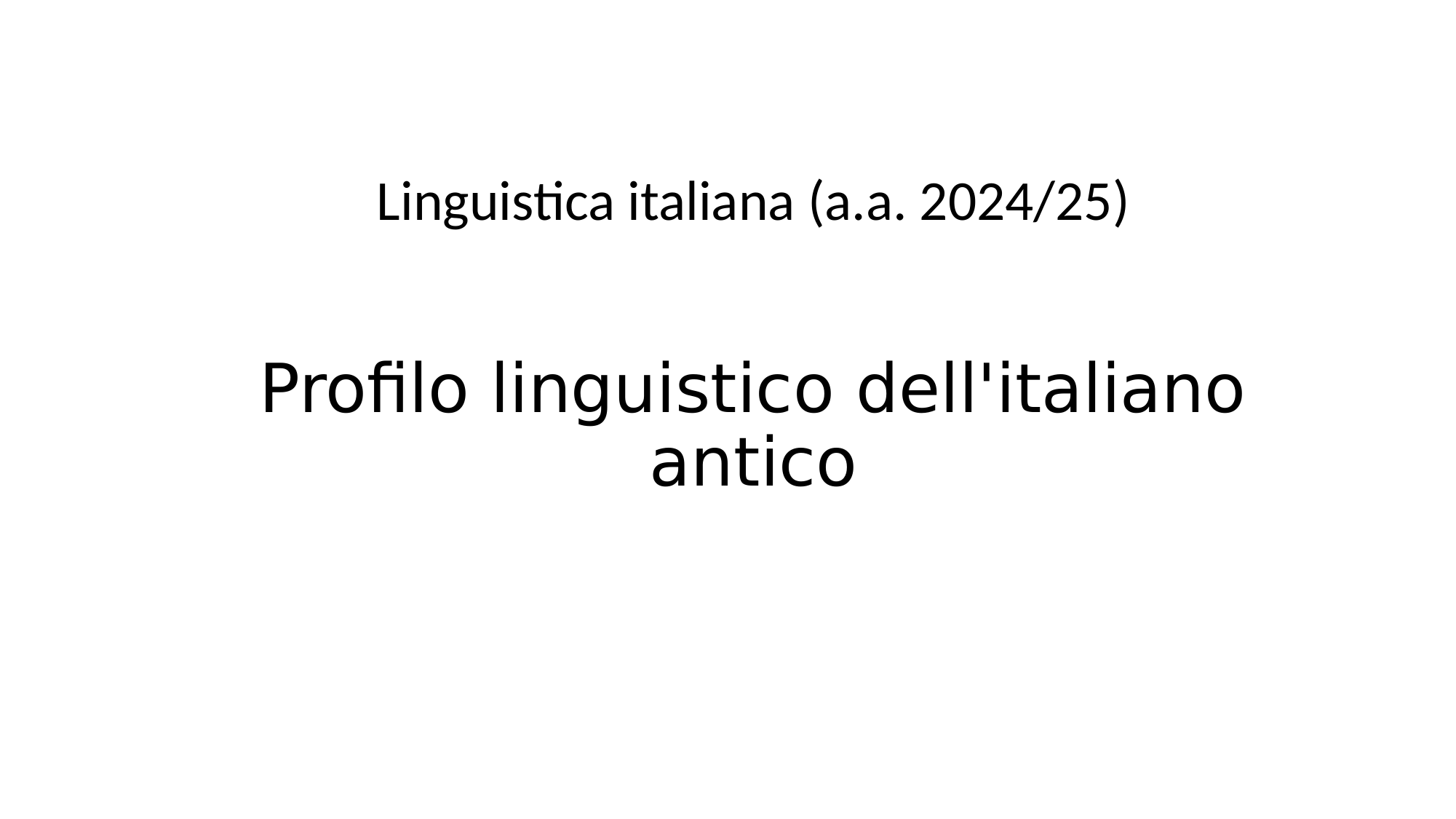

# Linguistica italiana (a.a. 2024/25) Profilo linguistico dell'italiano antico